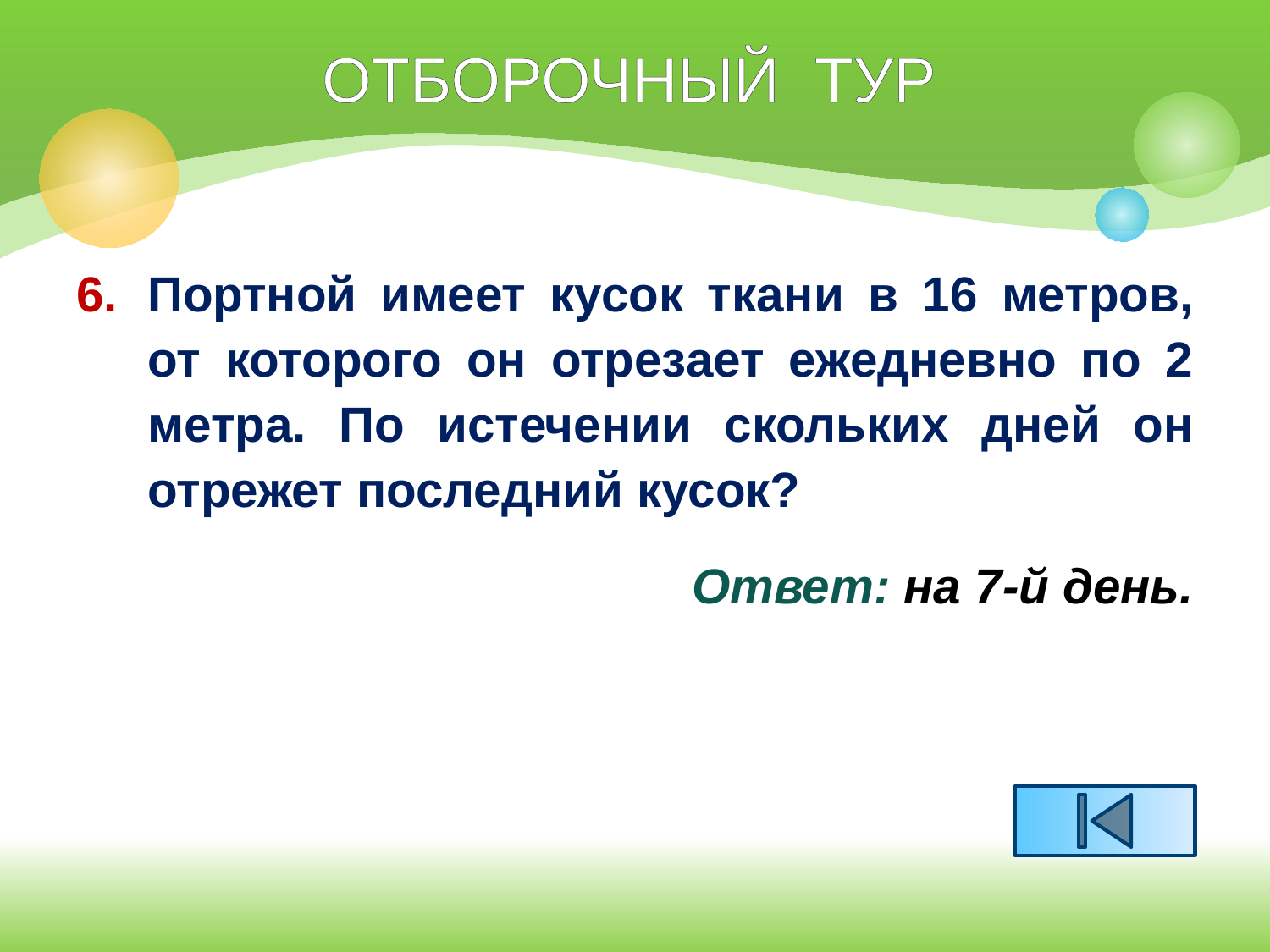

ОТБОРОЧНЫЙ  ТУР
6.	Портной имеет кусок ткани в 16 метров, от которого он отрезает ежедневно по 2 метра. По истечении скольких дней он отрежет последний кусок?
Ответ: на 7-й день.